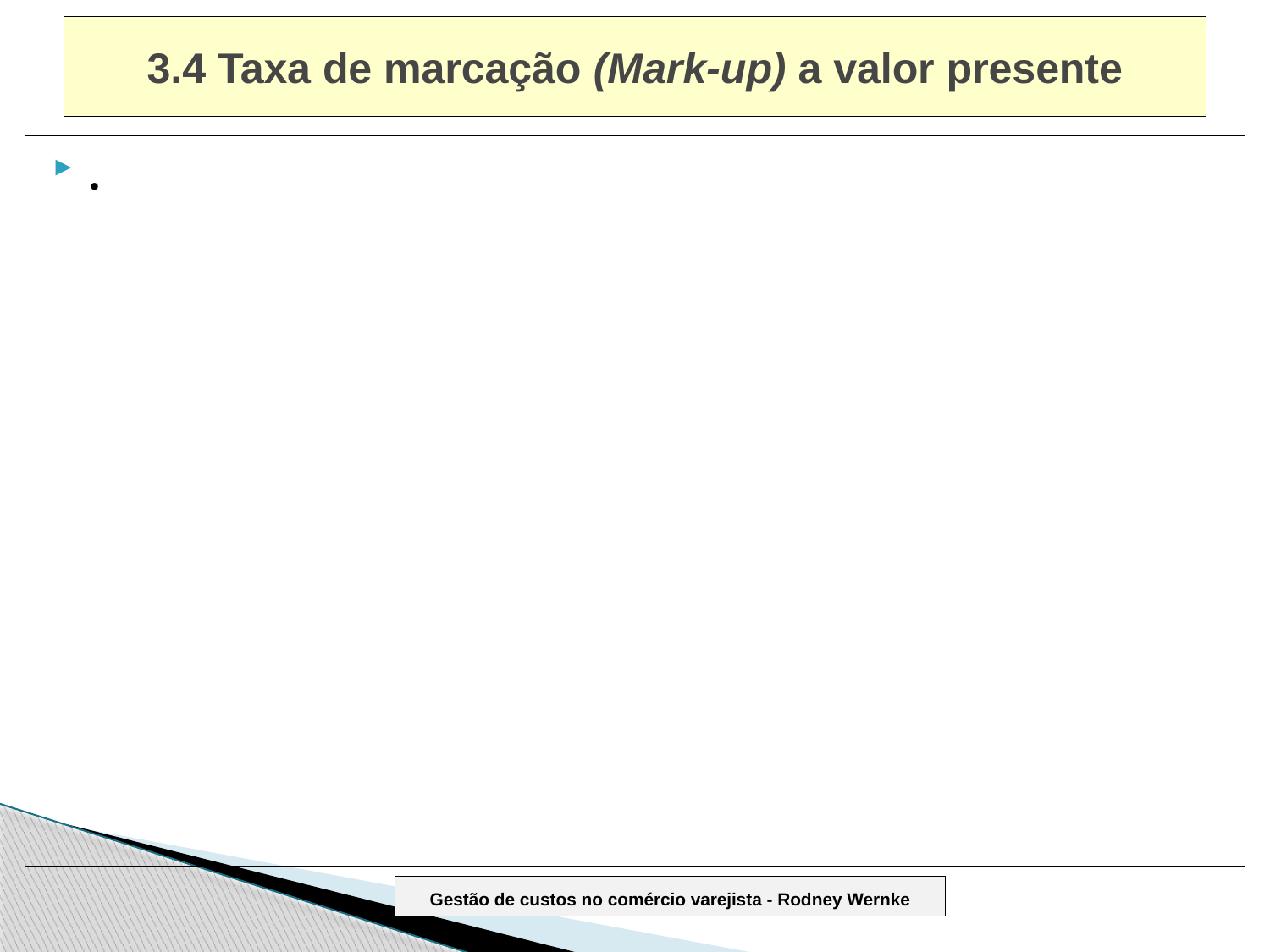

# 3.4 Taxa de marcação (Mark-up) a valor presente
.
Gestão de custos no comércio varejista - Rodney Wernke